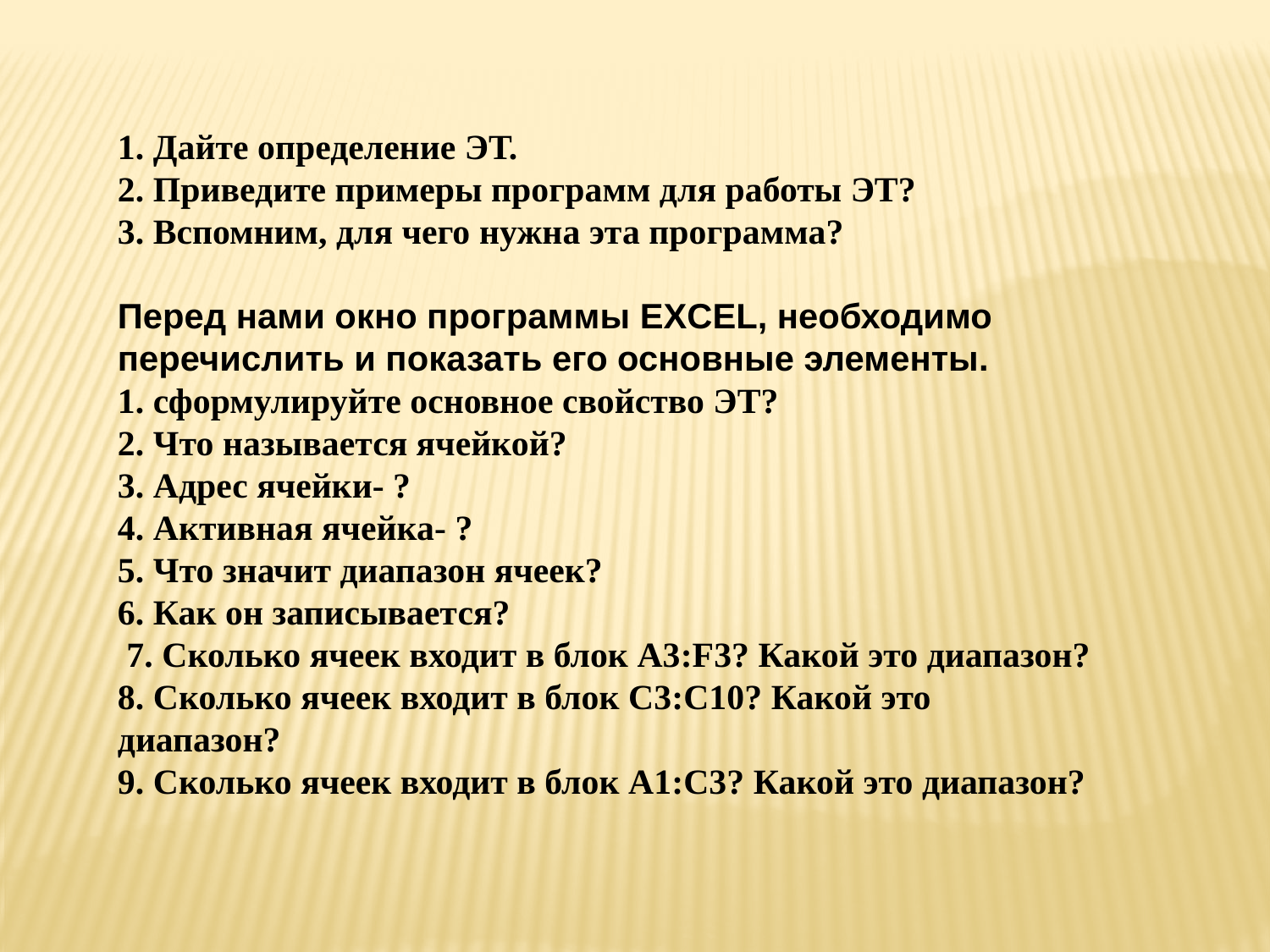

1. Дайте определение ЭТ.
2. Приведите примеры программ для работы ЭТ?
3. Вспомним, для чего нужна эта программа?

Перед нами окно программы EXCEL, необходимо перечислить и показать его основные элементы.
1. сформулируйте основное свойство ЭТ?
2. Что называется ячейкой?
3. Адрес ячейки- ?
4. Активная ячейка- ?
5. Что значит диапазон ячеек?
6. Как он записывается?
 7. Сколько ячеек входит в блок А3:F3? Какой это диапазон?
8. Сколько ячеек входит в блок С3:С10? Какой это диапазон?
9. Сколько ячеек входит в блок А1:С3? Какой это диапазон?